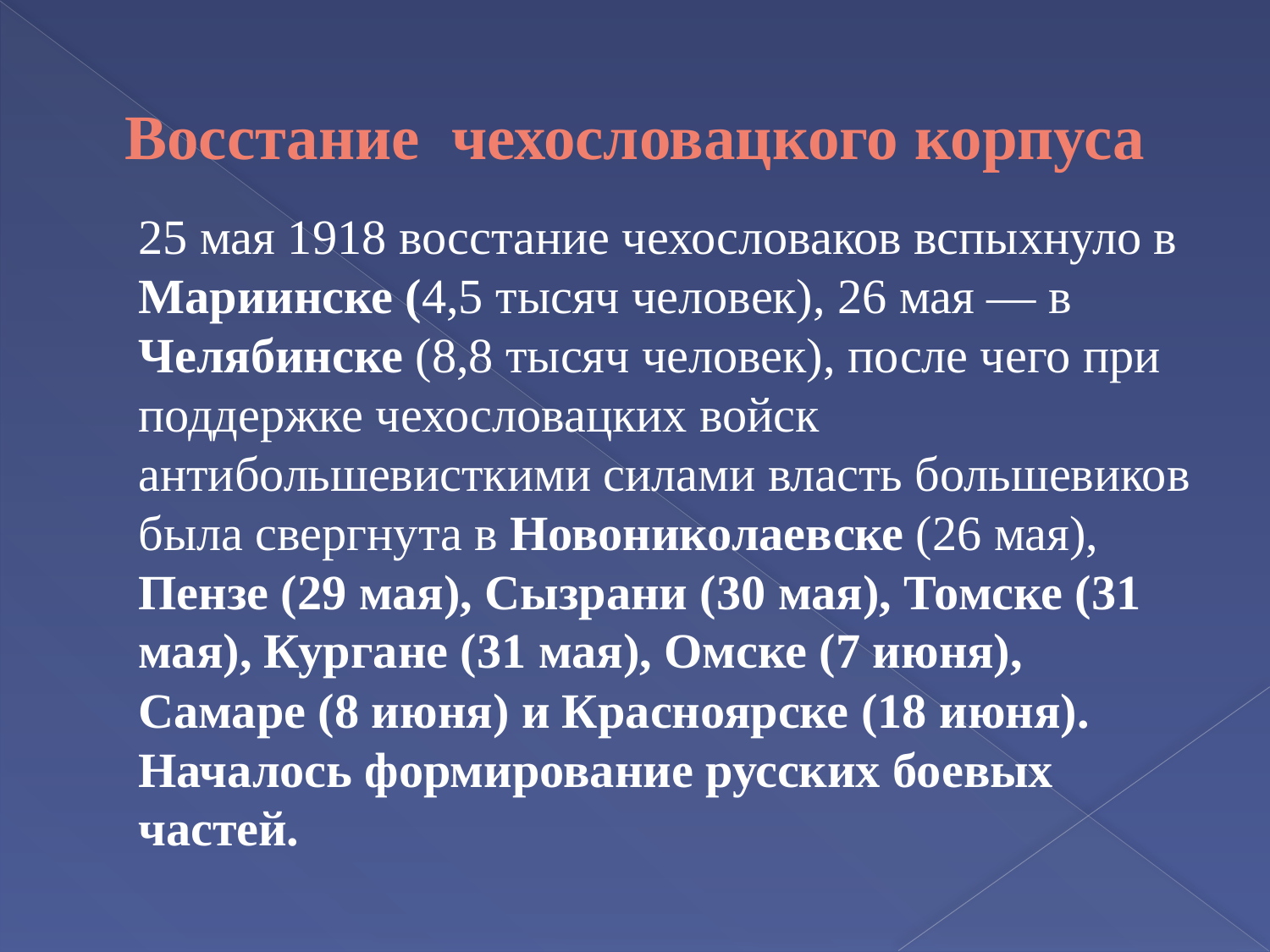

# Восстание  чехословацкого корпуса
25 мая 1918 восстание чехословаков вспыхнуло в Мариинске (4,5 тысяч человек), 26 мая — в Челябинске (8,8 тысяч человек), после чего при поддержке чехословацких войск антибольшевисткими силами власть большевиков была свергнута в Новониколаевске (26 мая), Пензе (29 мая), Сызрани (30 мая), Томске (31 мая), Кургане (31 мая), Омске (7 июня), Самаре (8 июня) и Красноярске (18 июня). Началось формирование русских боевых частей.